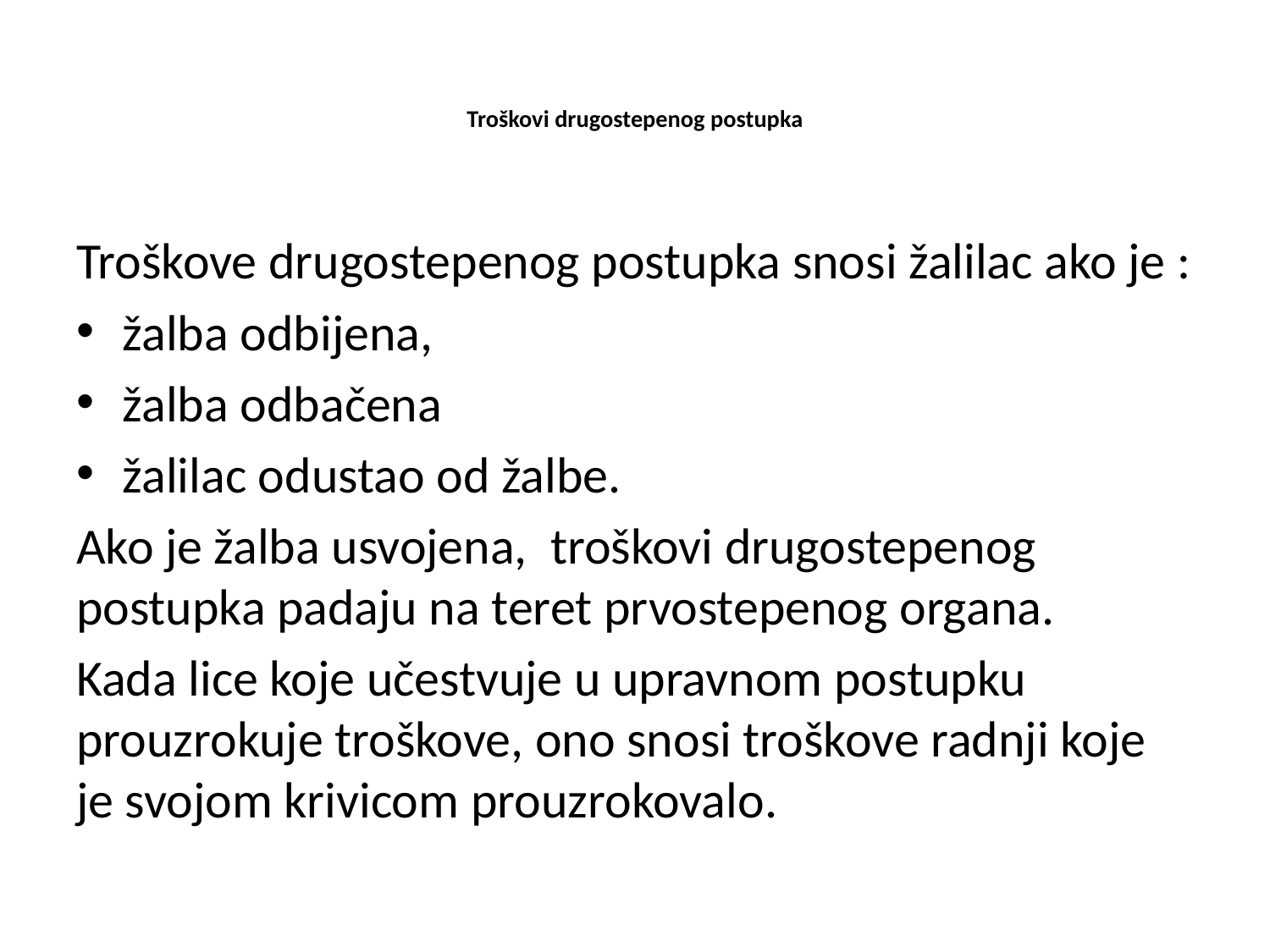

# Troškovi drugostepenog postupka
Troškove drugostepenog postupka snosi žalilac ako je :
žalba odbijena,
žalba odbačena
žalilac odustao od žalbe.
Ako je žalba usvojena,  troškovi drugostepenog postupka padaju na teret prvostepenog organa.
Kada lice koje učestvuje u upravnom postupku prouzrokuje troškove, ono snosi troškove radnji koje je svojom krivicom prouzrokovalo.